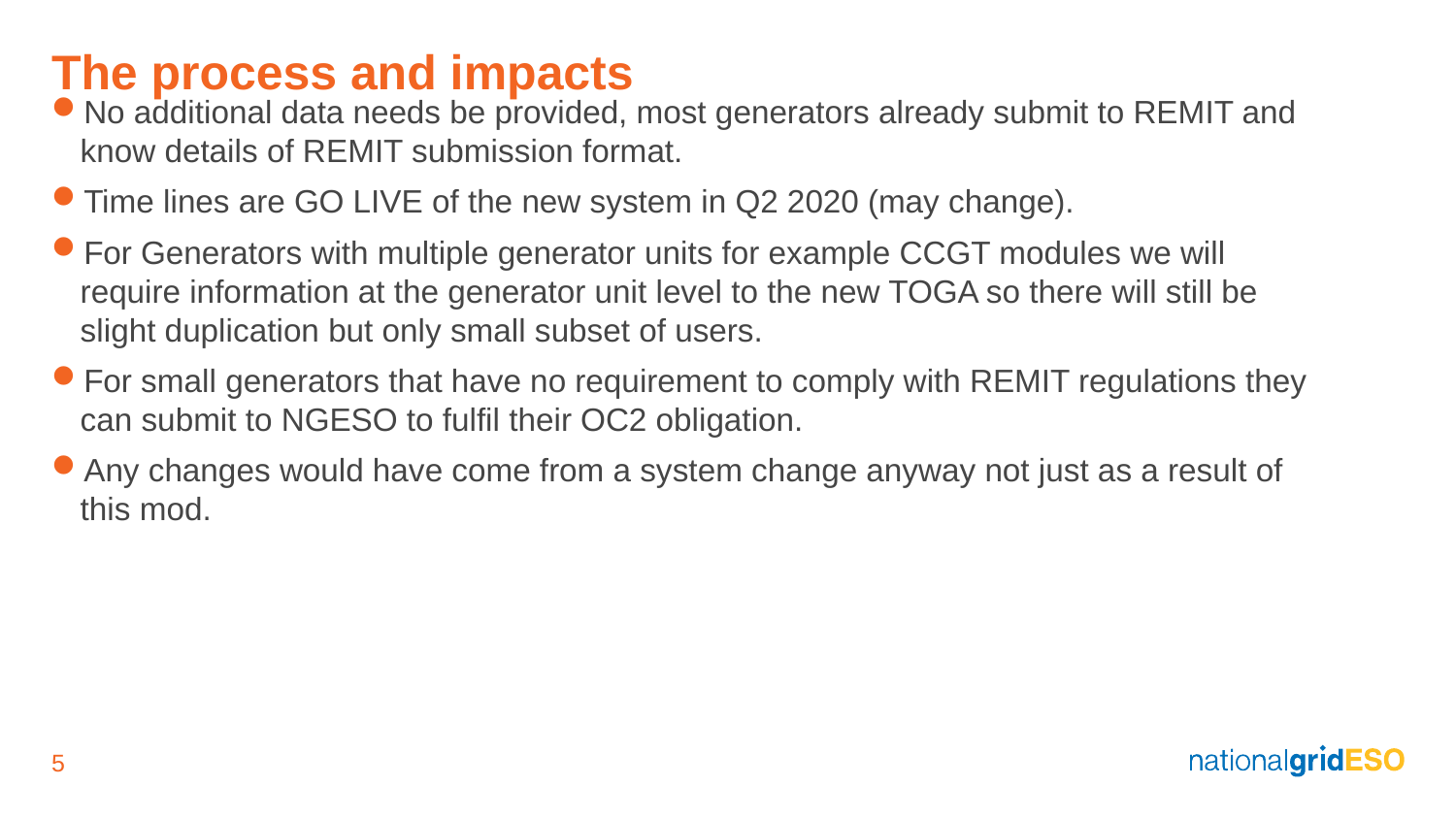

# The process and impacts

No additional data needs be provided, most generators already submit to REMIT and know details of REMIT submission format.
Time lines are GO LIVE of the new system in Q2 2020 (may change).
For Generators with multiple generator units for example CCGT modules we will require information at the generator unit level to the new TOGA so there will still be slight duplication but only small subset of users.
For small generators that have no requirement to comply with REMIT regulations they can submit to NGESO to fulfil their OC2 obligation.
Any changes would have come from a system change anyway not just as a result of this mod.